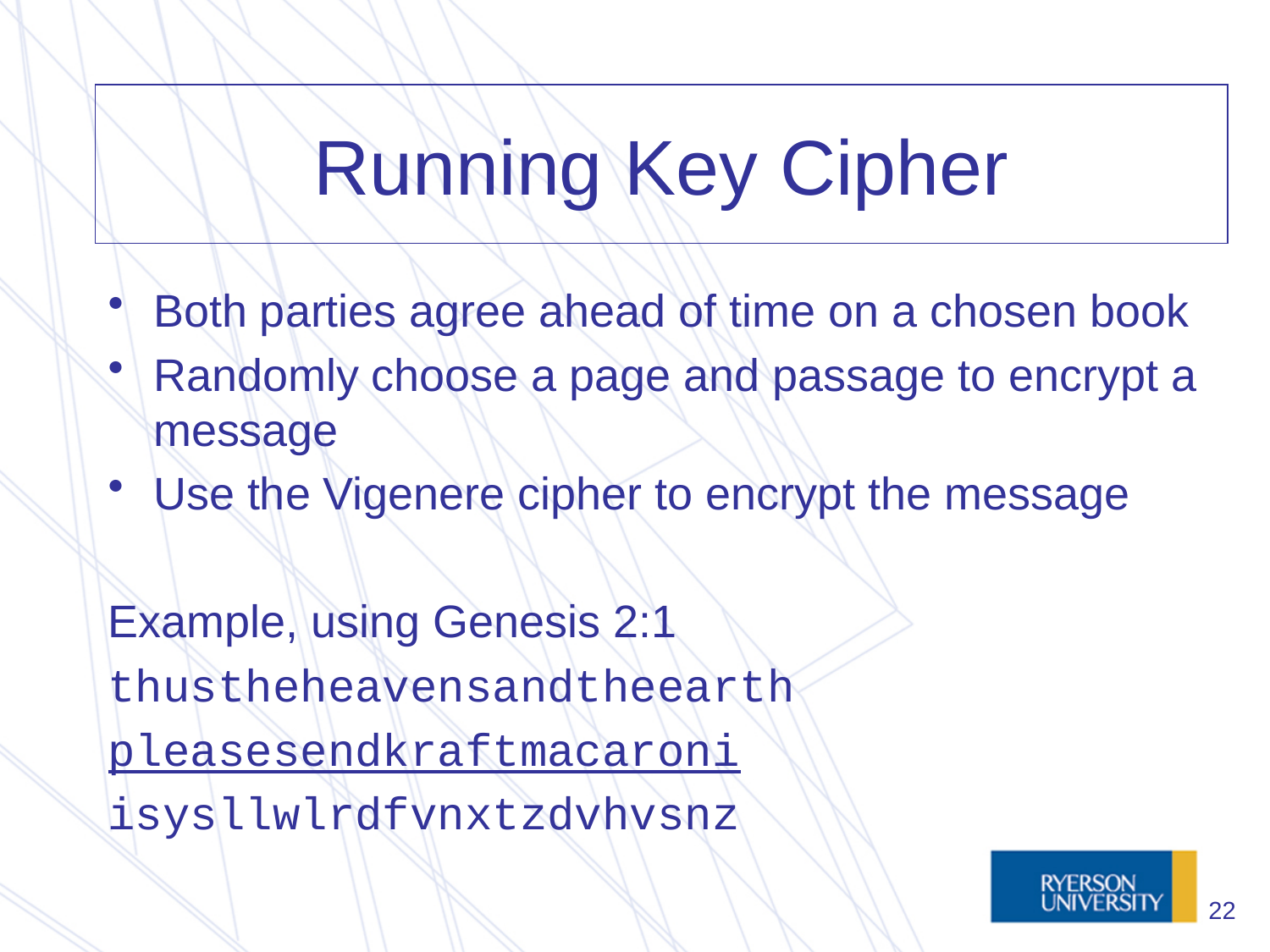

# Running Key Cipher
Both parties agree ahead of time on a chosen book
Randomly choose a page and passage to encrypt a message
Use the Vigenere cipher to encrypt the message

Example, using Genesis 2:1
thustheheavensandtheearth
pleasesendkraftmacaroni
isysllwlrdfvnxtzdvhvsnz

22